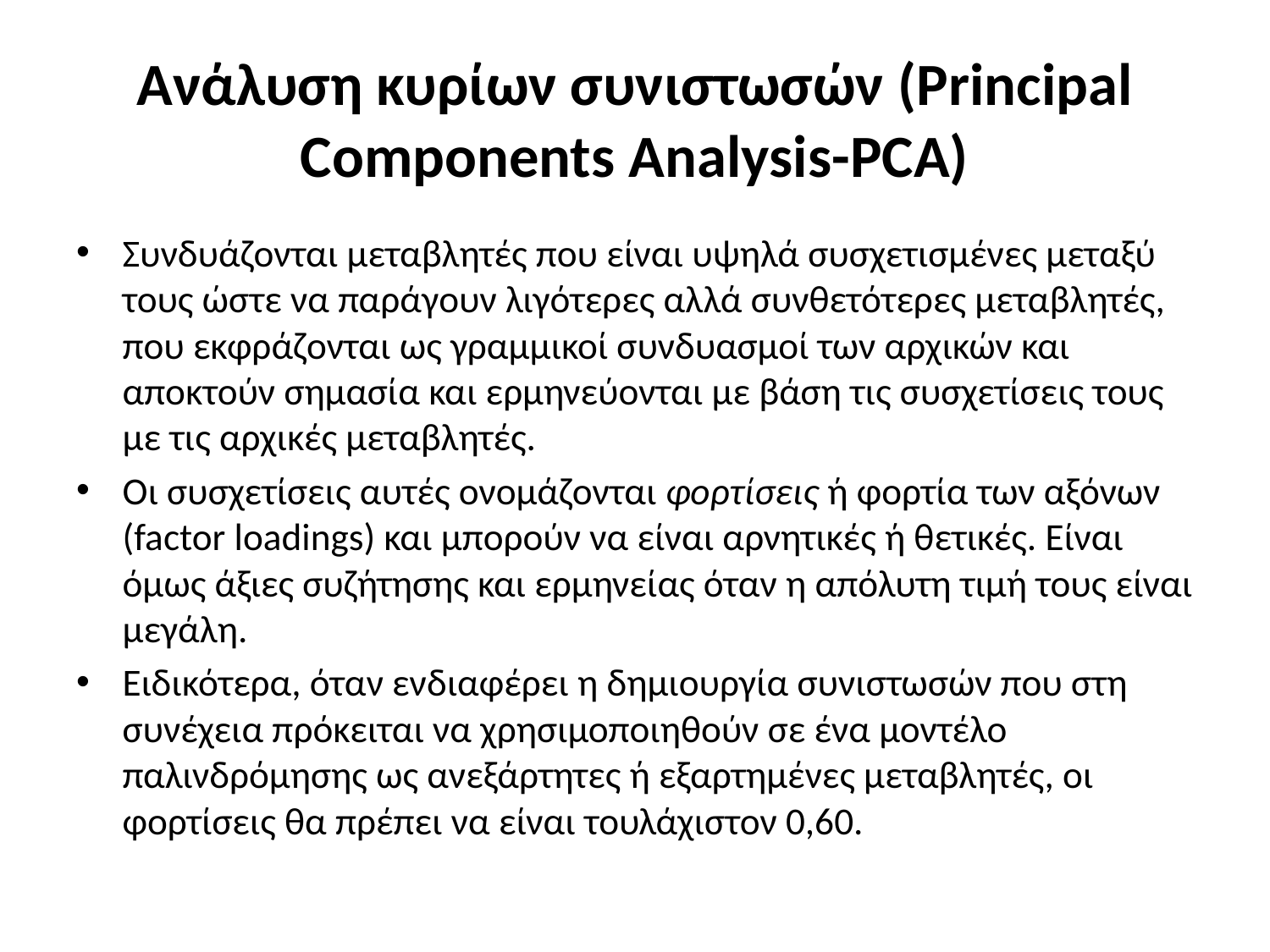

# Ανάλυση κυρίων συνιστωσών (Principal Components Analysis-PCA)
Συνδυάζονται μεταβλητές που είναι υψηλά συσχετισμένες μεταξύ τους ώστε να παράγουν λιγότερες αλλά συνθετότερες μεταβλητές, που εκφράζονται ως γραμμικοί συνδυασμοί των αρχικών και αποκτούν σημασία και ερμηνεύονται με βάση τις συσχετίσεις τους με τις αρχικές μεταβλητές.
Οι συσχετίσεις αυτές ονομάζονται φορτίσεις ή φορτία των αξόνων (factor loadings) και μπορούν να είναι αρνητικές ή θετικές. Είναι όμως άξιες συζήτησης και ερμηνείας όταν η απόλυτη τιμή τους είναι μεγάλη.
Ειδικότερα, όταν ενδιαφέρει η δημιουργία συνιστωσών που στη συνέχεια πρόκειται να χρησιμοποιηθούν σε ένα μοντέλο παλινδρόμησης ως ανεξάρτητες ή εξαρτημένες μεταβλητές, οι φορτίσεις θα πρέπει να είναι τουλάχιστον 0,60.